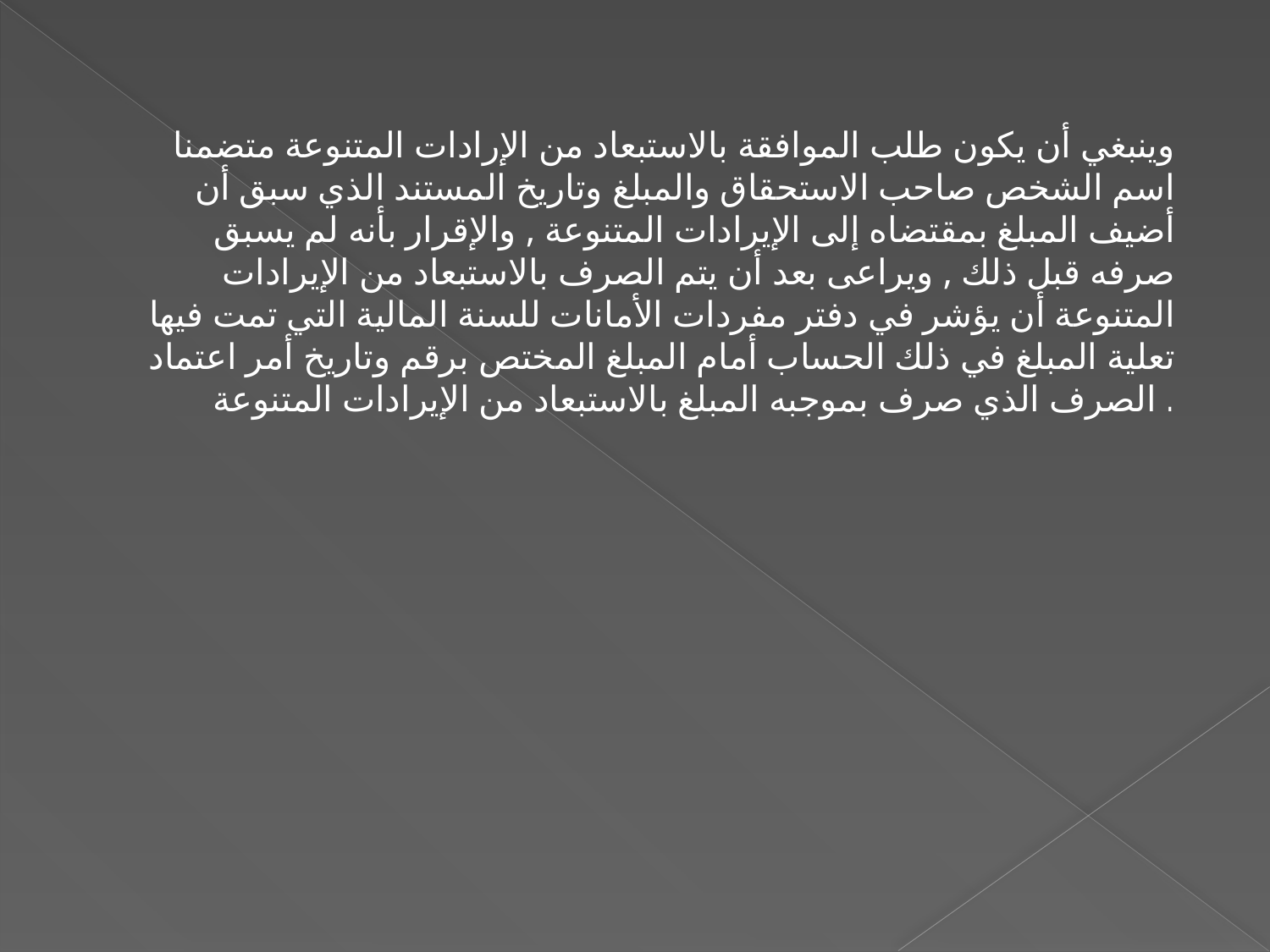

وينبغي أن يكون طلب الموافقة بالاستبعاد من الإرادات المتنوعة متضمنا اسم الشخص صاحب الاستحقاق والمبلغ وتاريخ المستند الذي سبق أن أضيف المبلغ بمقتضاه إلى الإيرادات المتنوعة , والإقرار بأنه لم يسبق صرفه قبل ذلك , ويراعى بعد أن يتم الصرف بالاستبعاد من الإيرادات المتنوعة أن يؤشر في دفتر مفردات الأمانات للسنة المالية التي تمت فيها تعلية المبلغ في ذلك الحساب أمام المبلغ المختص برقم وتاريخ أمر اعتماد الصرف الذي صرف بموجبه المبلغ بالاستبعاد من الإيرادات المتنوعة .